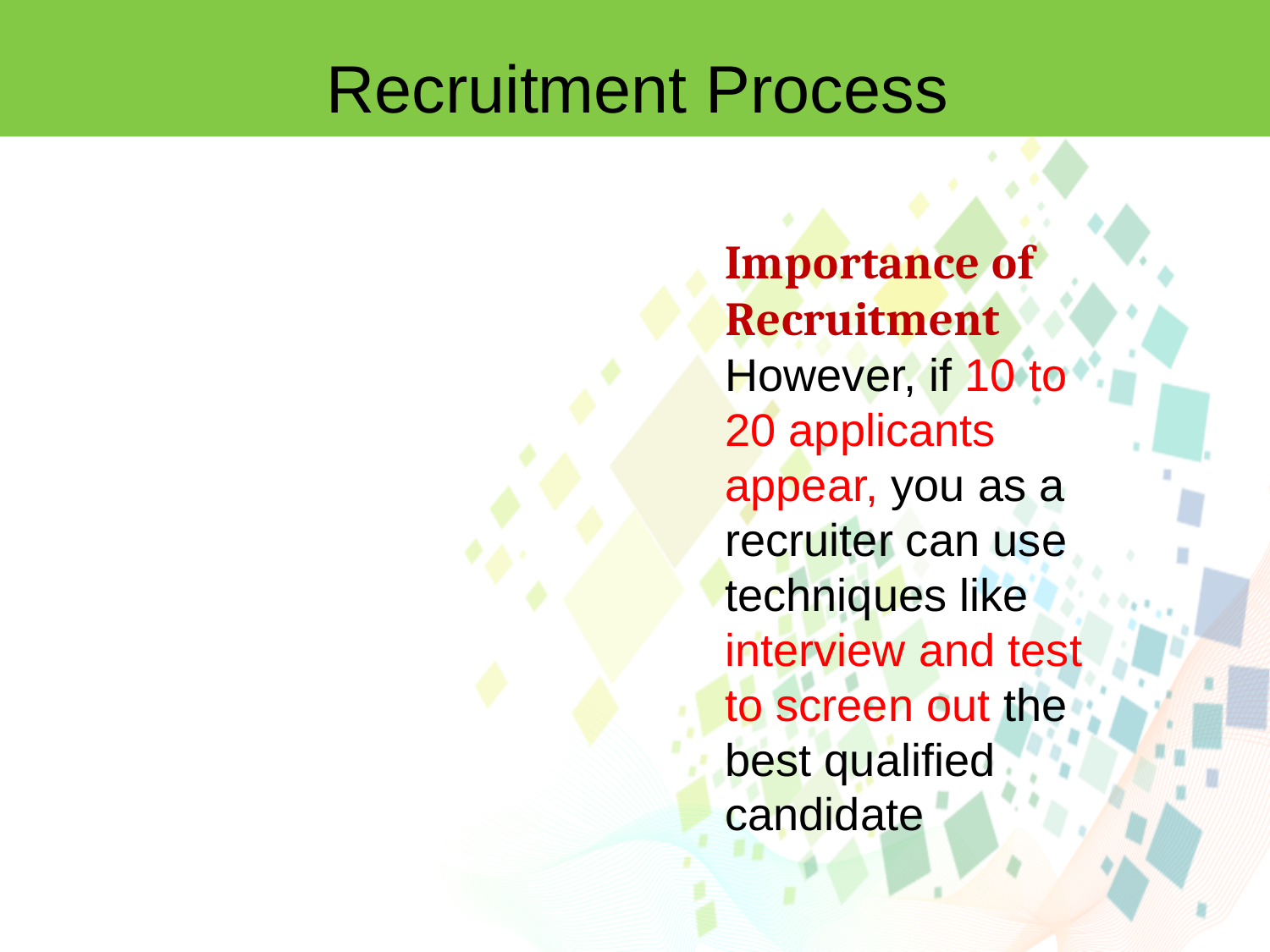

Recruitment Process
Importance of Recruitment
However, if 10 to 20 applicants appear, you as a recruiter can use techniques like interview and test to screen out the best qualified candidate